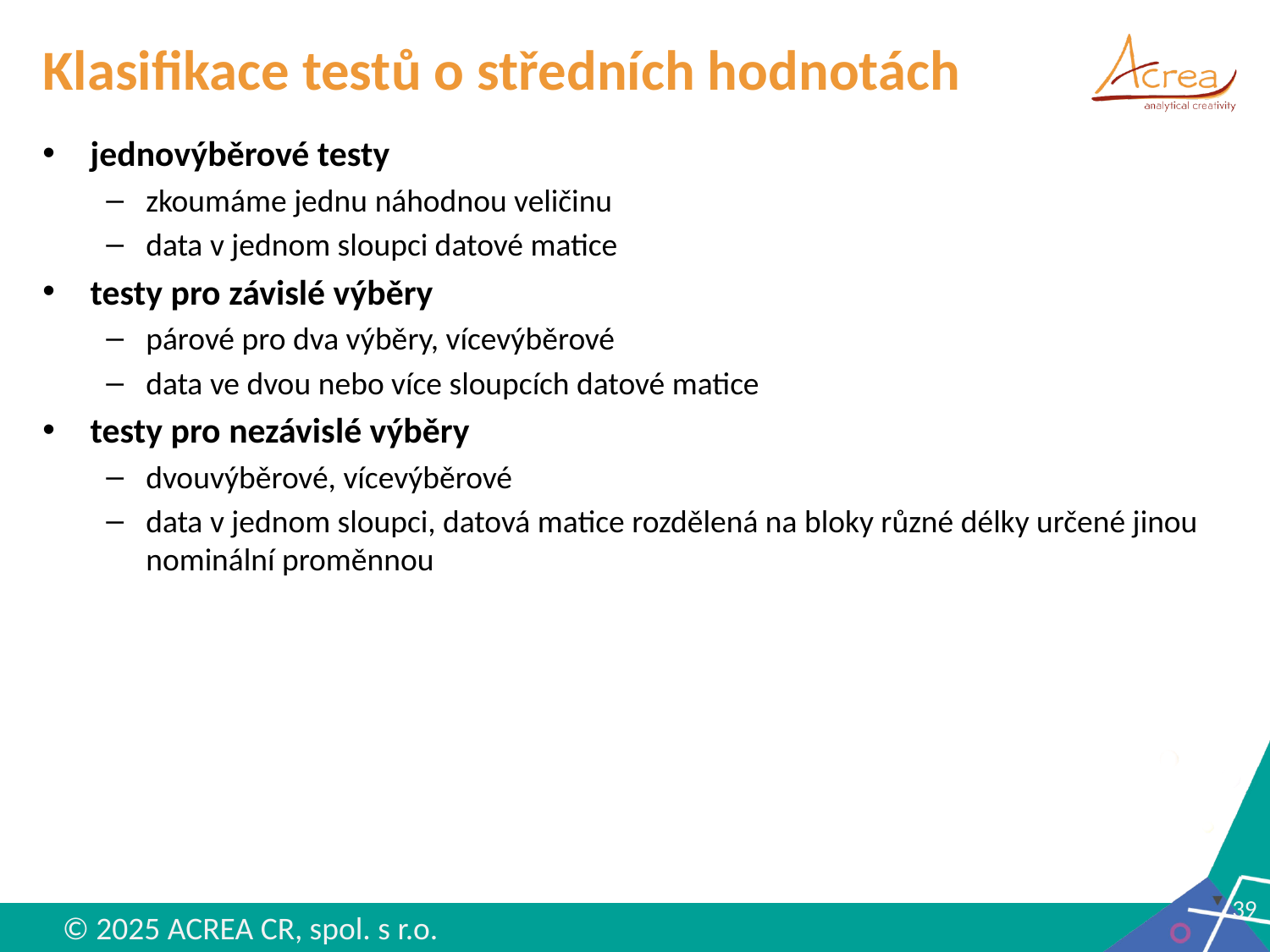

# Klasifikace testů o středních hodnotách
jednovýběrové testy
zkoumáme jednu náhodnou veličinu
data v jednom sloupci datové matice
testy pro závislé výběry
párové pro dva výběry, vícevýběrové
data ve dvou nebo více sloupcích datové matice
testy pro nezávislé výběry
dvouvýběrové, vícevýběrové
data v jednom sloupci, datová matice rozdělená na bloky různé délky určené jinou nominální proměnnou
39